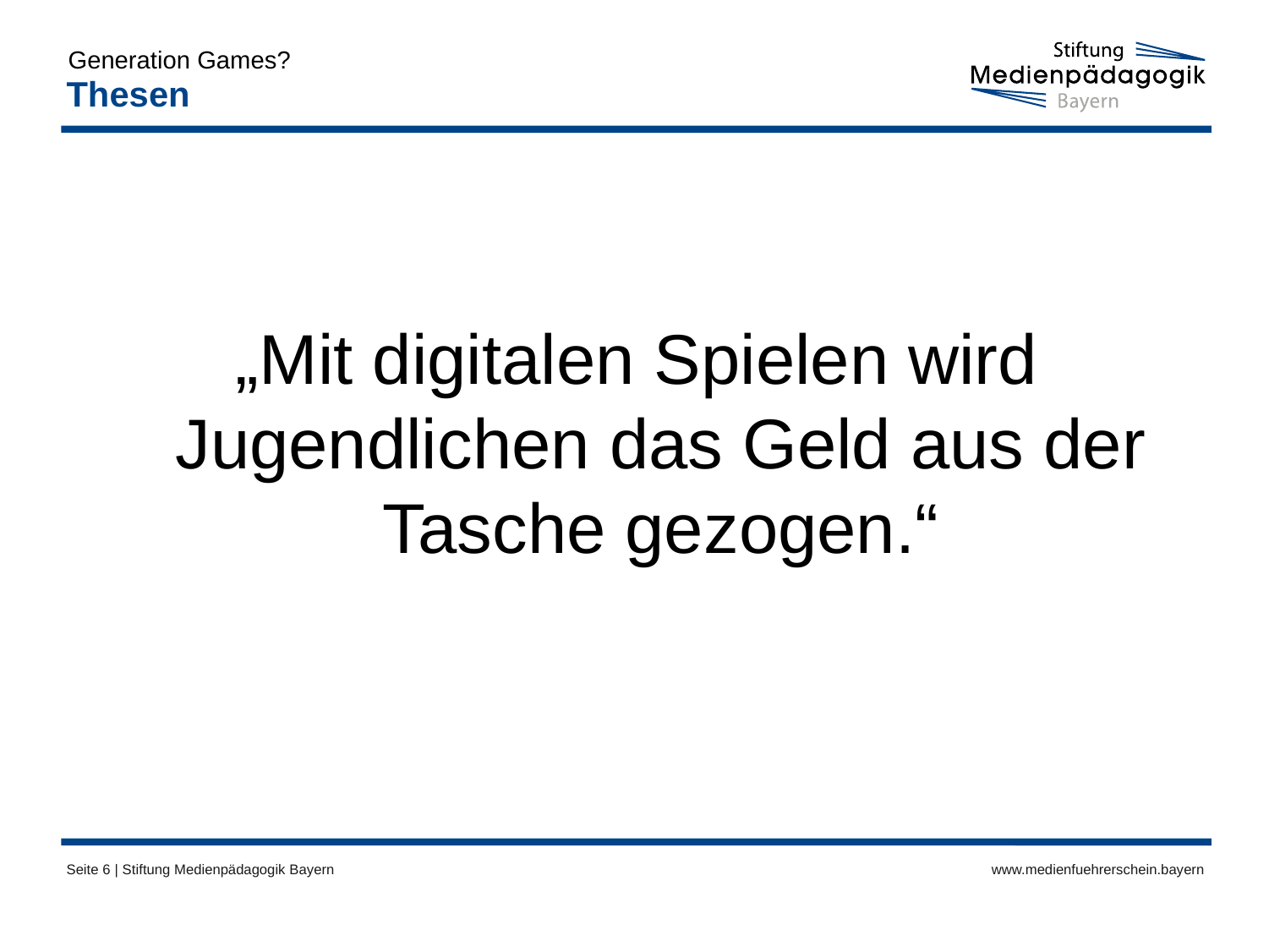

Generation Games?
# Thesen
„Mit digitalen Spielen wird Jugendlichen das Geld aus der Tasche gezogen.“